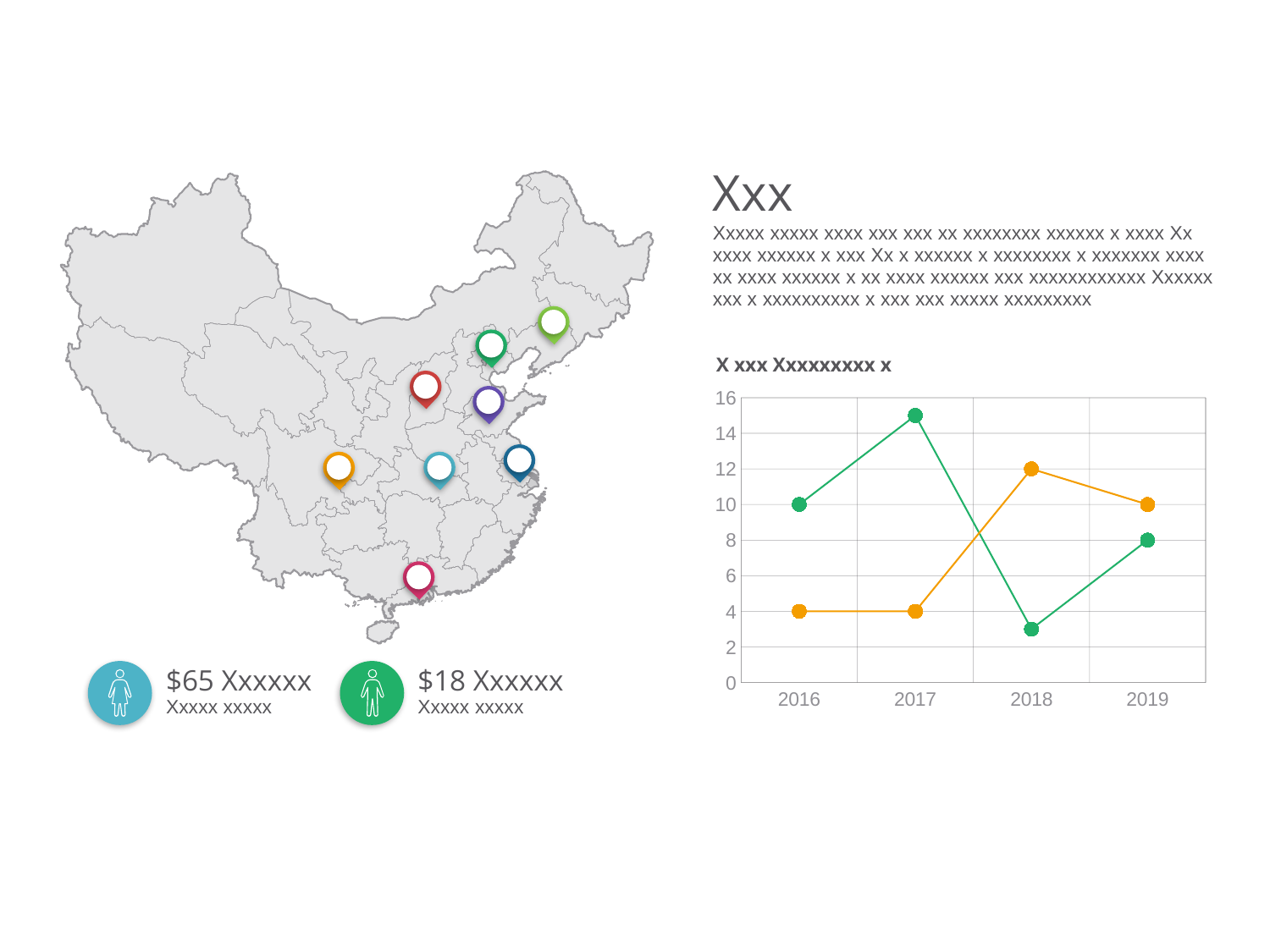

Xxx
Xxxxx xxxxx xxxx xxx xxx xx xxxxxxxx xxxxxx x xxxx Xx xxxx xxxxxx x xxx Xx x xxxxxx x xxxxxxxx x xxxxxxx xxxx xx xxxx xxxxxx x xx xxxx xxxxxx xxx xxxxxxxxxxxx Xxxxxx xxx x xxxxxxxxxx x xxx xxx xxxxx xxxxxxxxx

X xxx Xxxxxxxxx x

### Chart

| Category | Series 1 | Series 2 |
|---|---|---|
| 2016 | 10.0 | 4.0 |
| 2017 | 15.0 | 4.0 |
| 2018 | 3.0 | 12.0 |
| 2019 | 8.0 | 10.0 |

$65 Xxxxxx
Xxxxx xxxxx
$18 Xxxxxx
Xxxxx xxxxx